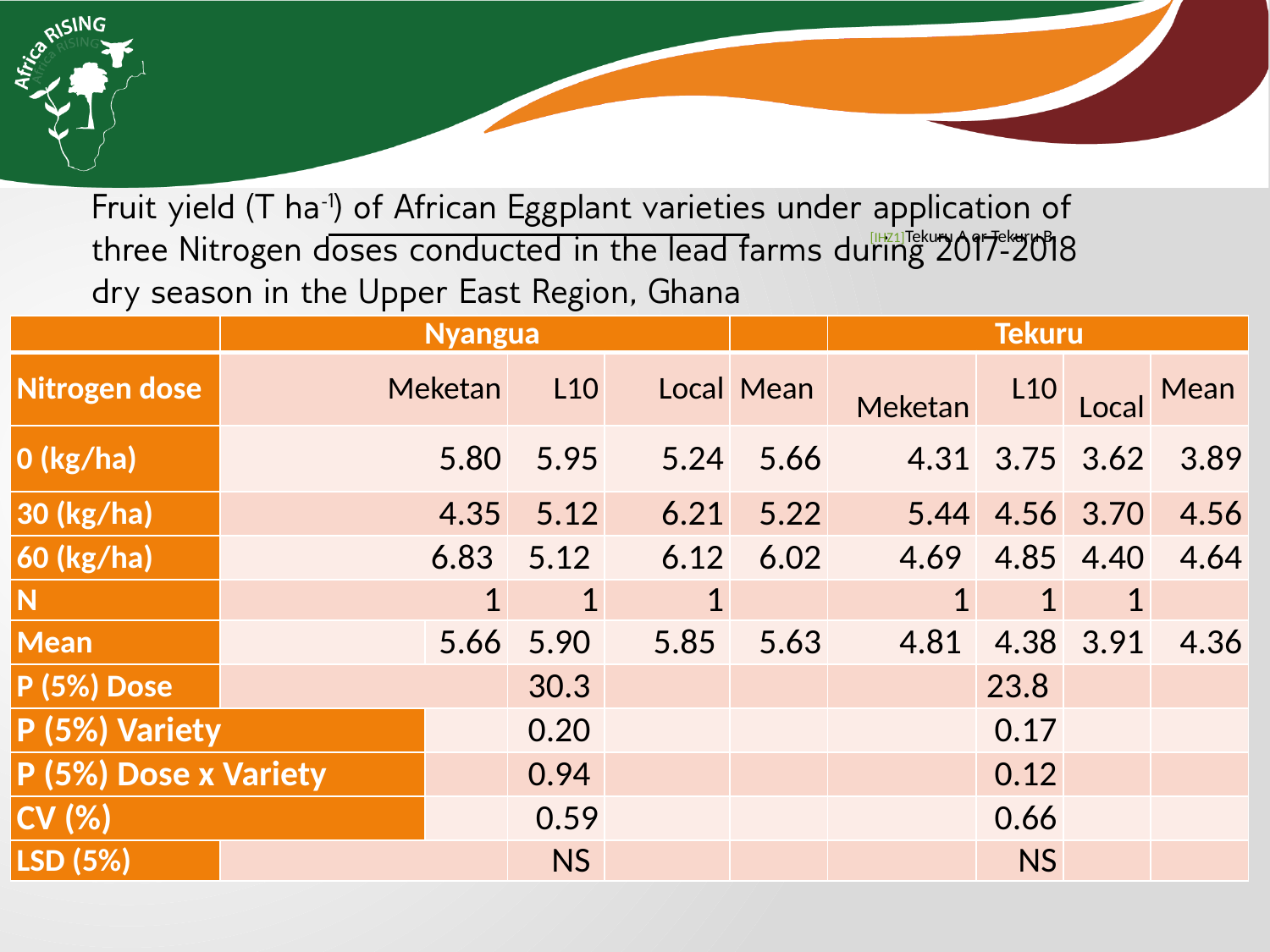

Fruit yield (T ha-1) of African Eggplant varieties under application of three Nitrogen doses conducted in the lead farms during 2017-2018 dry season in the Upper East Region, Ghana

 [IHZ1]Tekuru A or Tekuru B.
|  | Nyangua |  |  |  |  | Tekuru |  |  |  |
| --- | --- | --- | --- | --- | --- | --- | --- | --- | --- |
| Nitrogen dose | Meketan |  | L10 | Local | Mean | Meketan | L10 | Local | Mean |
| 0 (kg/ha) | 5.80 |  | 5.95 | 5.24 | 5.66 | 4.31 | 3.75 | 3.62 | 3.89 |
| 30 (kg/ha) | 4.35 |  | 5.12 | 6.21 | 5.22 | 5.44 | 4.56 | 3.70 | 4.56 |
| 60 (kg/ha) | 6.83 |  | 5.12 | 6.12 | 6.02 | 4.69 | 4.85 | 4.40 | 4.64 |
| N | 1 |  | 1 | 1 |  | 1 | 1 | 1 |  |
| Mean |  | 5.66 | 5.90 | 5.85 | 5.63 | 4.81 | 4.38 | 3.91 | 4.36 |
| P (5%) Dose |  |  | 30.3 |  |  |  | 23.8 |  |  |
| P (5%) Variety |  |  | 0.20 |  |  |  | 0.17 |  |  |
| P (5%) Dose x Variety |  |  | 0.94 |  |  |  | 0.12 |  |  |
| CV (%) |  |  | 0.59 |  |  |  | 0.66 |  |  |
| LSD (5%) |  |  | NS |  |  |  | NS |  |  |